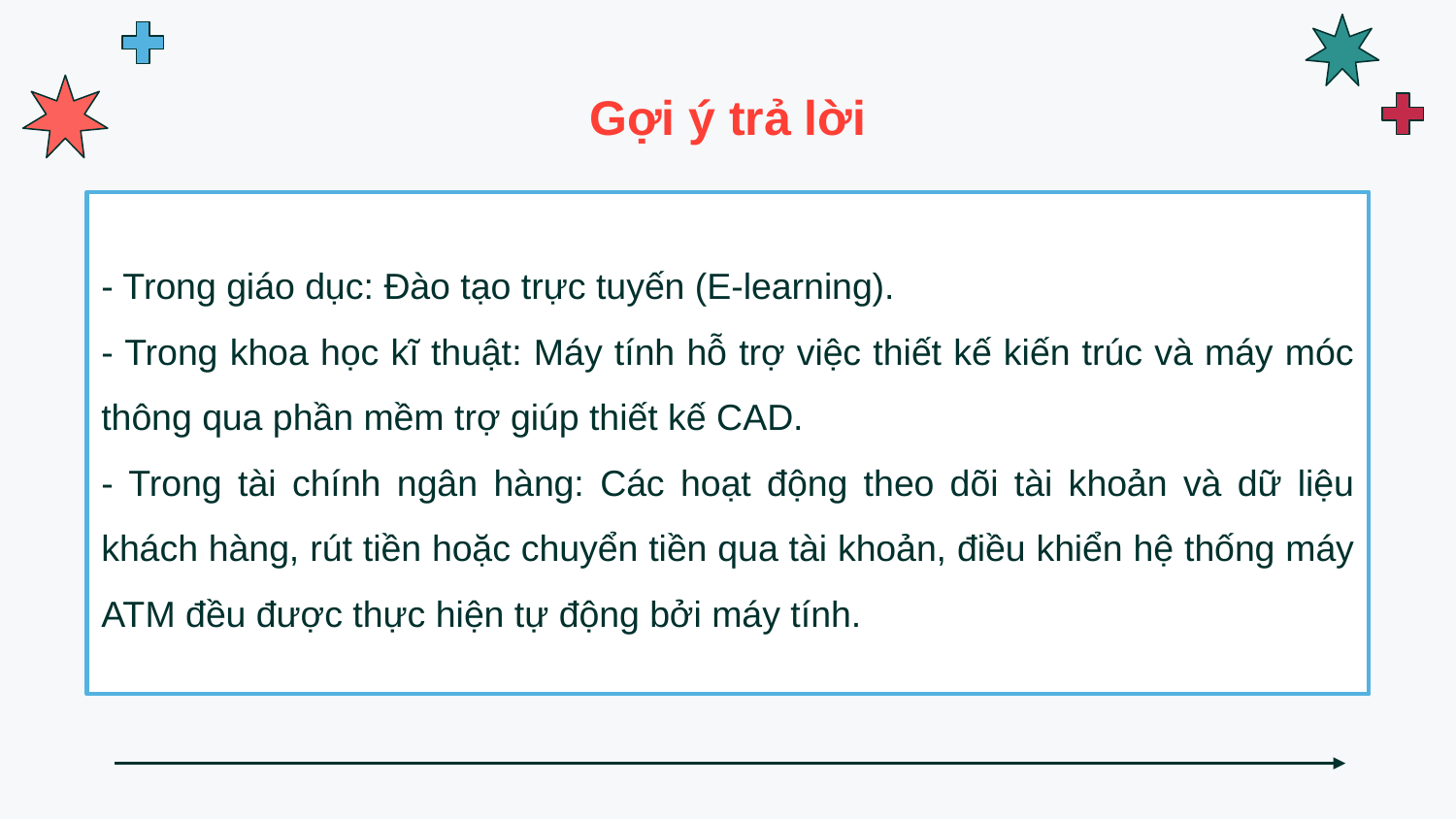

# Gợi ý trả lời
- Trong giáo dục: Đào tạo trực tuyến (E-learning).
- Trong khoa học kĩ thuật: Máy tính hỗ trợ việc thiết kế kiến trúc và máy móc thông qua phần mềm trợ giúp thiết kế CAD.
- Trong tài chính ngân hàng: Các hoạt động theo dõi tài khoản và dữ liệu khách hàng, rút tiền hoặc chuyển tiền qua tài khoản, điều khiển hệ thống máy ATM đều được thực hiện tự động bởi máy tính.